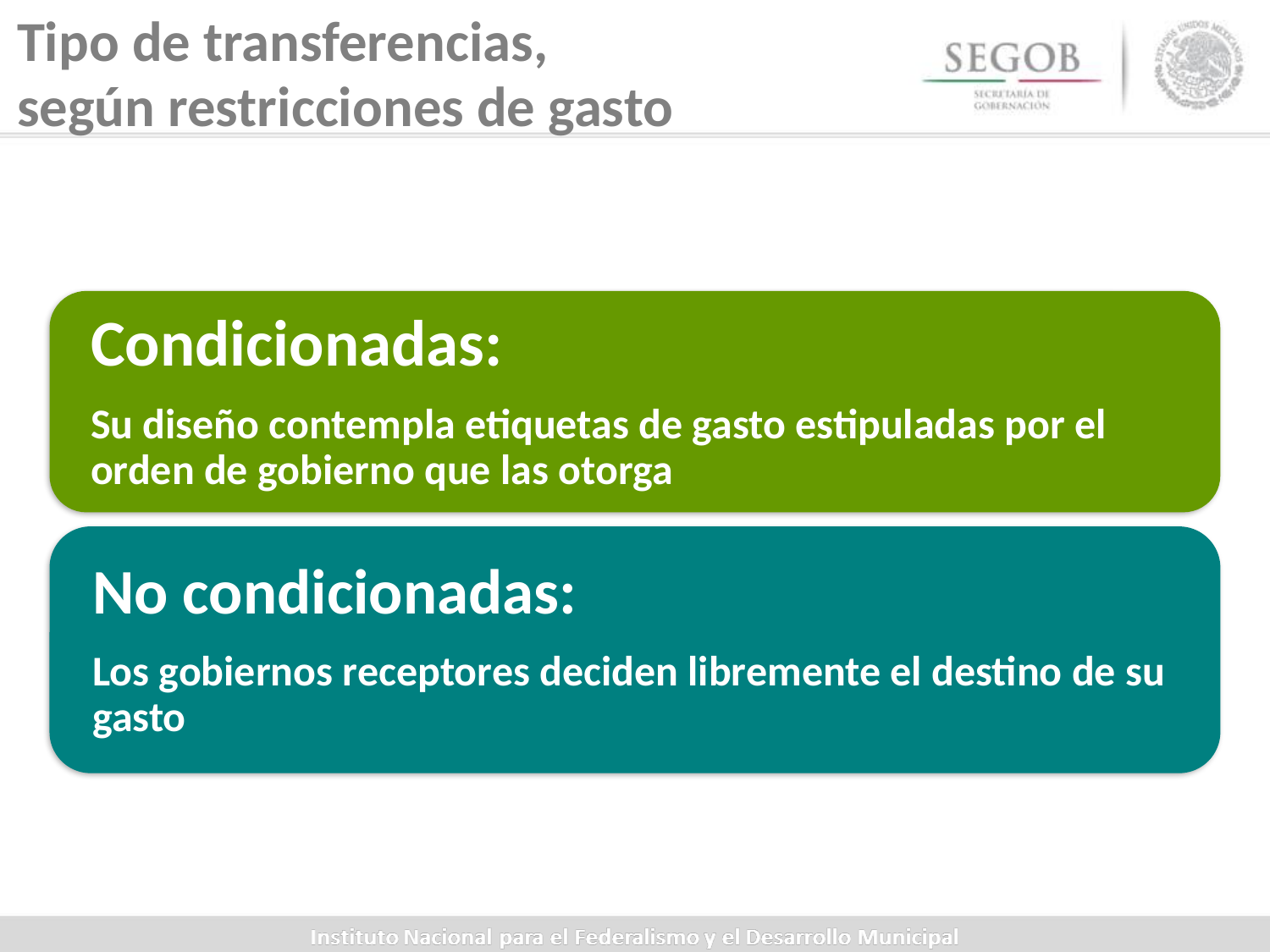

Tipo de transferencias,
según restricciones de gasto
Condicionadas:
Su diseño contempla etiquetas de gasto estipuladas por el orden de gobierno que las otorga
No condicionadas:
Los gobiernos receptores deciden libremente el destino de su gasto